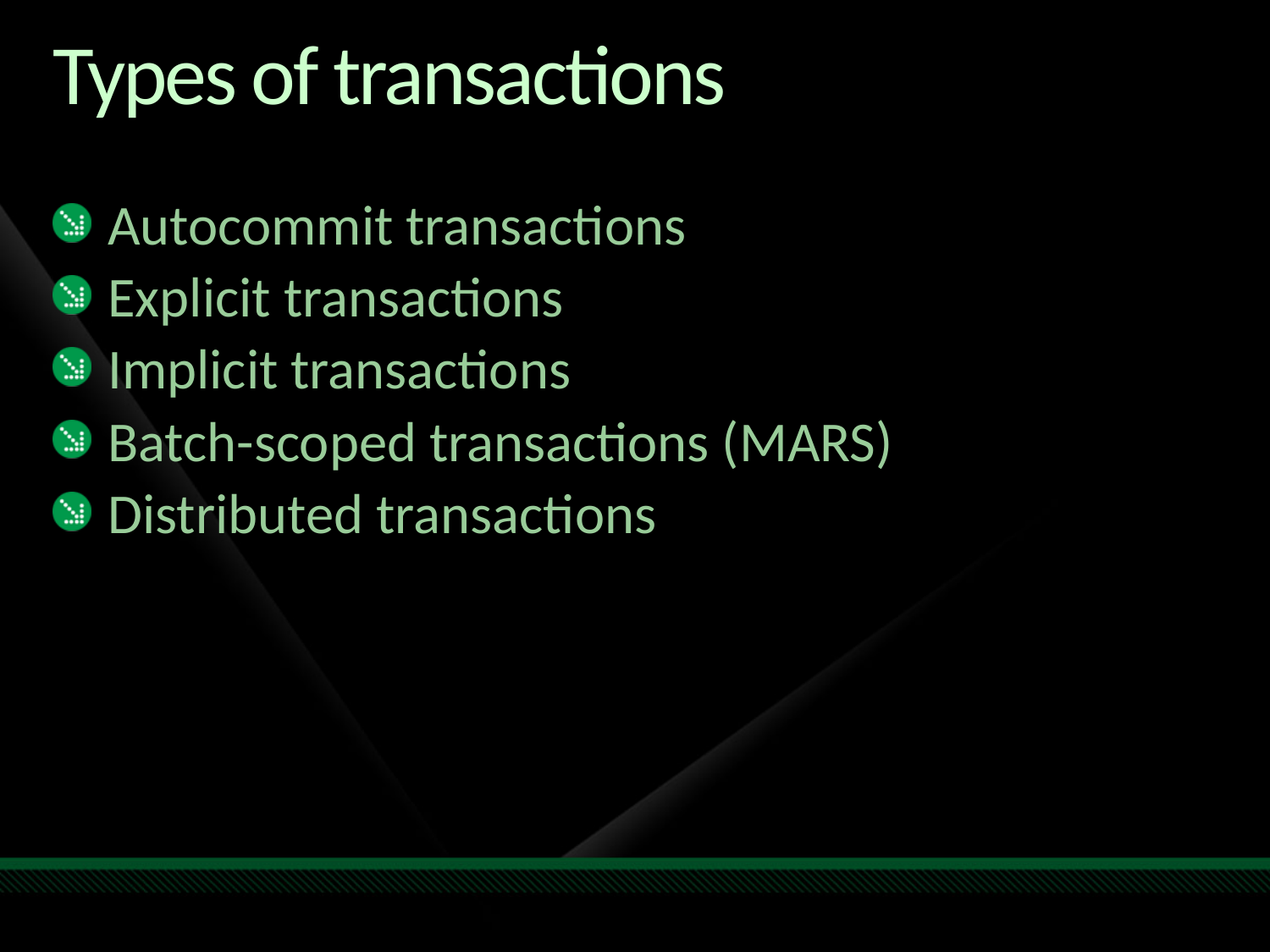

# Types of transactions
Autocommit transactions
Explicit transactions
Implicit transactions
Batch-scoped transactions (MARS)
Distributed transactions